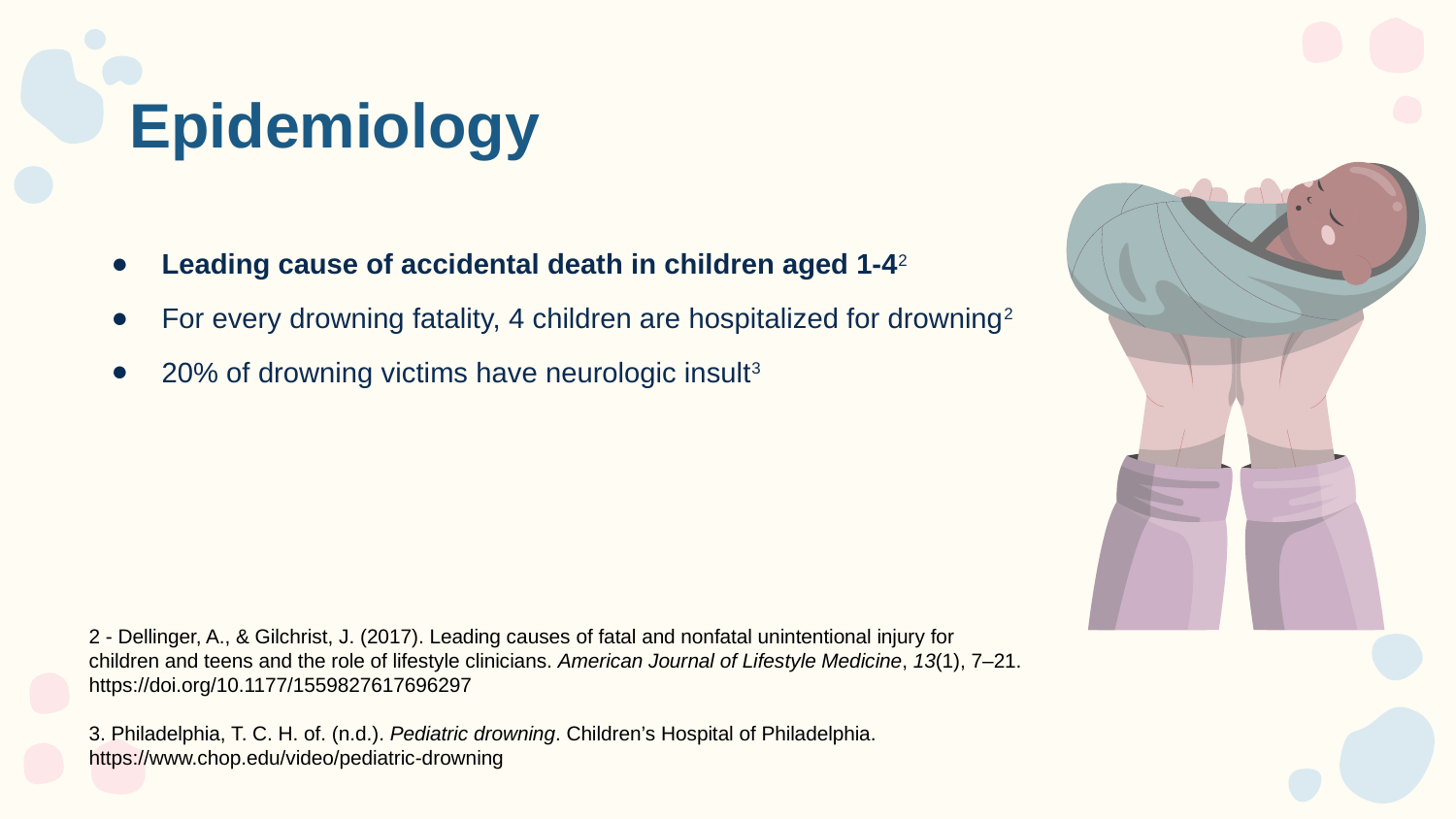

# Epidemiology

Leading cause of accidental death in children aged 1-42
For every drowning fatality, 4 children are hospitalized for drowning2
20% of drowning victims have neurologic insult3

2 - Dellinger, A., & Gilchrist, J. (2017). Leading causes of fatal and nonfatal unintentional injury for children and teens and the role of lifestyle clinicians. American Journal of Lifestyle Medicine, 13(1), 7–21. https://doi.org/10.1177/1559827617696297
3. Philadelphia, T. C. H. of. (n.d.). Pediatric drowning. Children’s Hospital of Philadelphia. https://www.chop.edu/video/pediatric-drowning